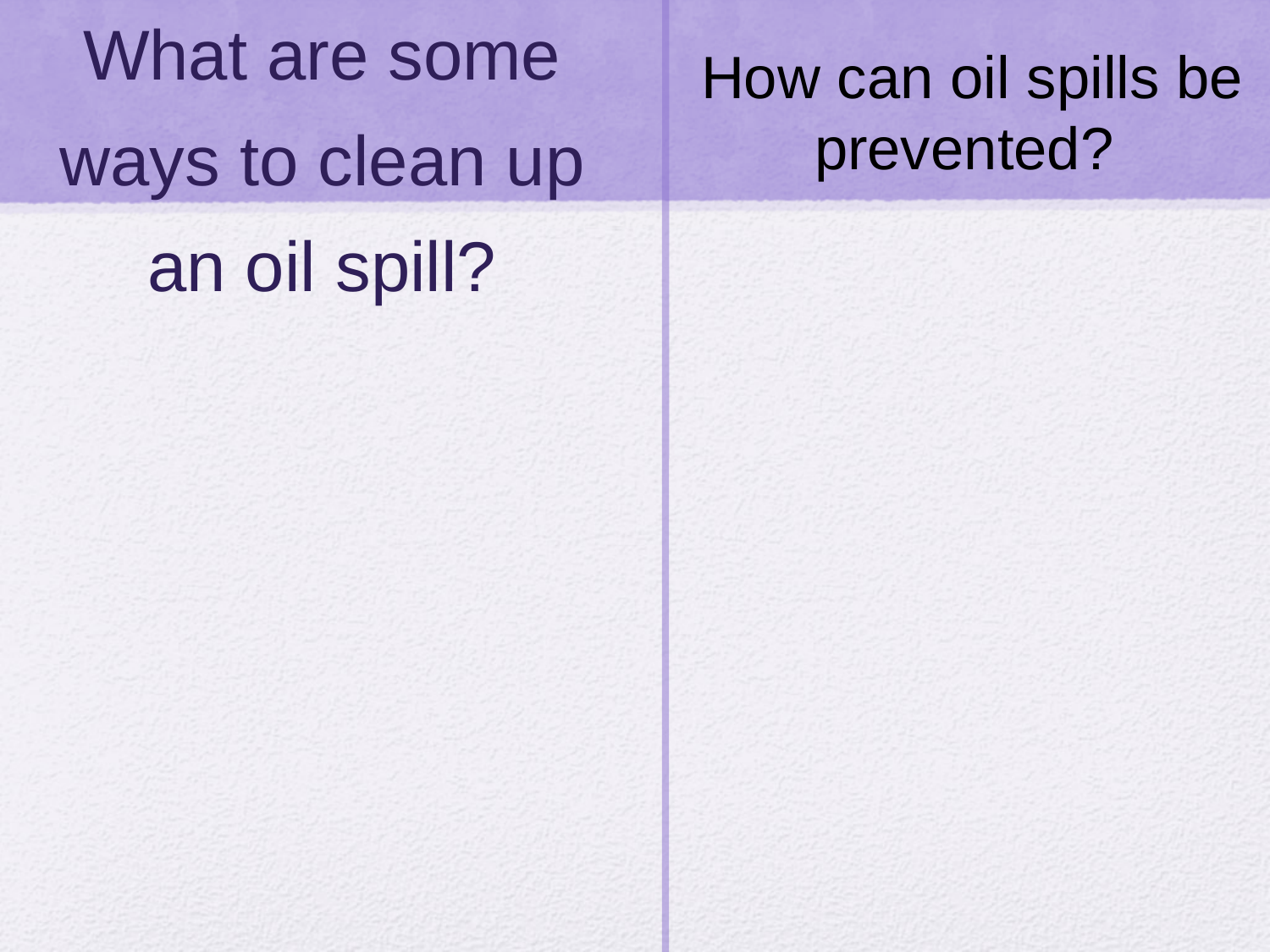

How can oil spills be prevented?
# What are some ways to clean up an oil spill?